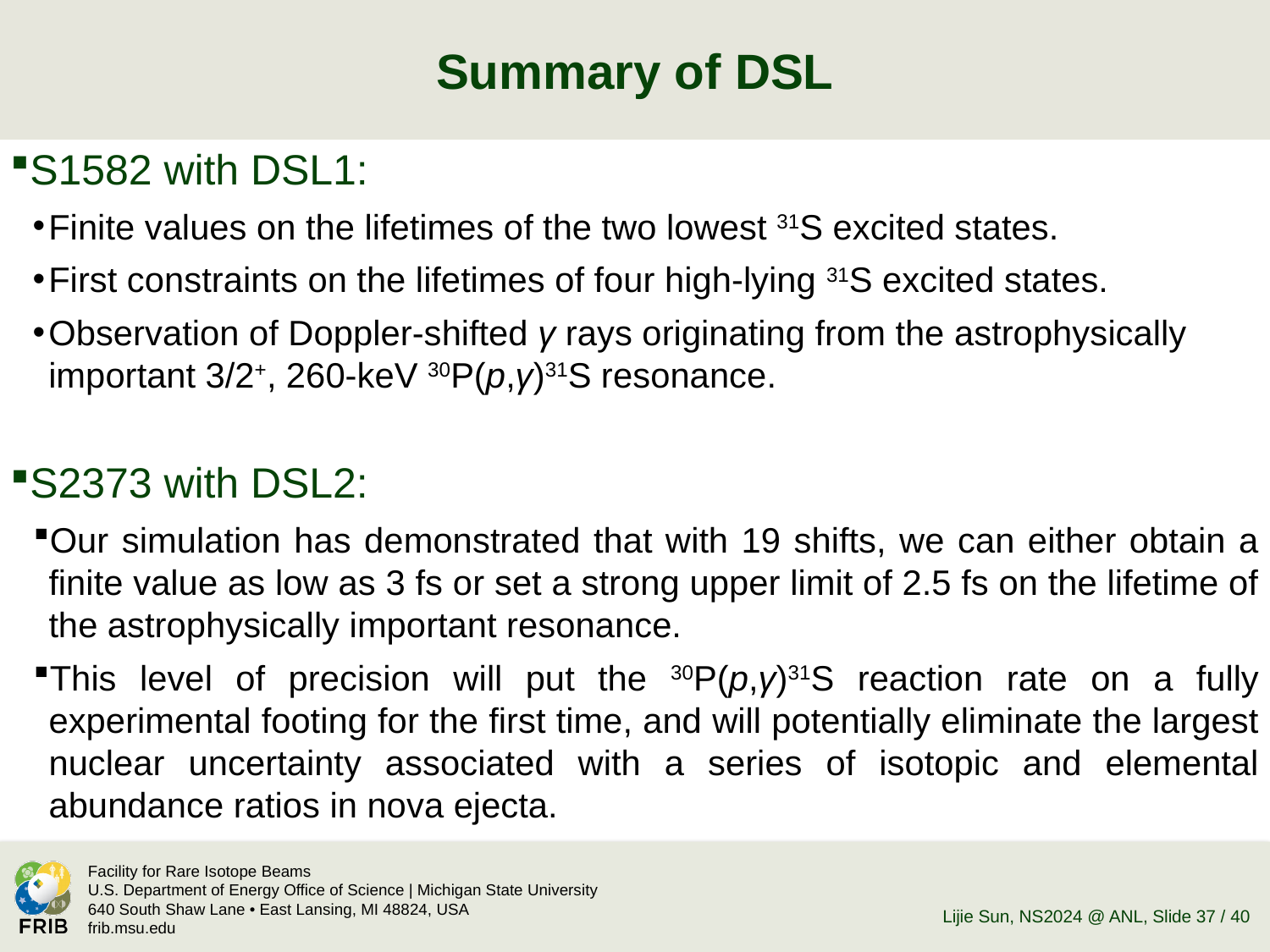

# Summary of DSL
S1582 with DSL1:
Finite values on the lifetimes of the two lowest 31S excited states.
First constraints on the lifetimes of four high-lying 31S excited states.
Observation of Doppler-shifted γ rays originating from the astrophysically important 3/2+, 260-keV 30P(p,γ)31S resonance.

S2373 with DSL2:
Our simulation has demonstrated that with 19 shifts, we can either obtain a finite value as low as 3 fs or set a strong upper limit of 2.5 fs on the lifetime of the astrophysically important resonance.
This level of precision will put the 30P(p,γ)31S reaction rate on a fully experimental footing for the first time, and will potentially eliminate the largest nuclear uncertainty associated with a series of isotopic and elemental abundance ratios in nova ejecta.
Lijie Sun, NS2024 @ ANL
, Slide 37 / 40